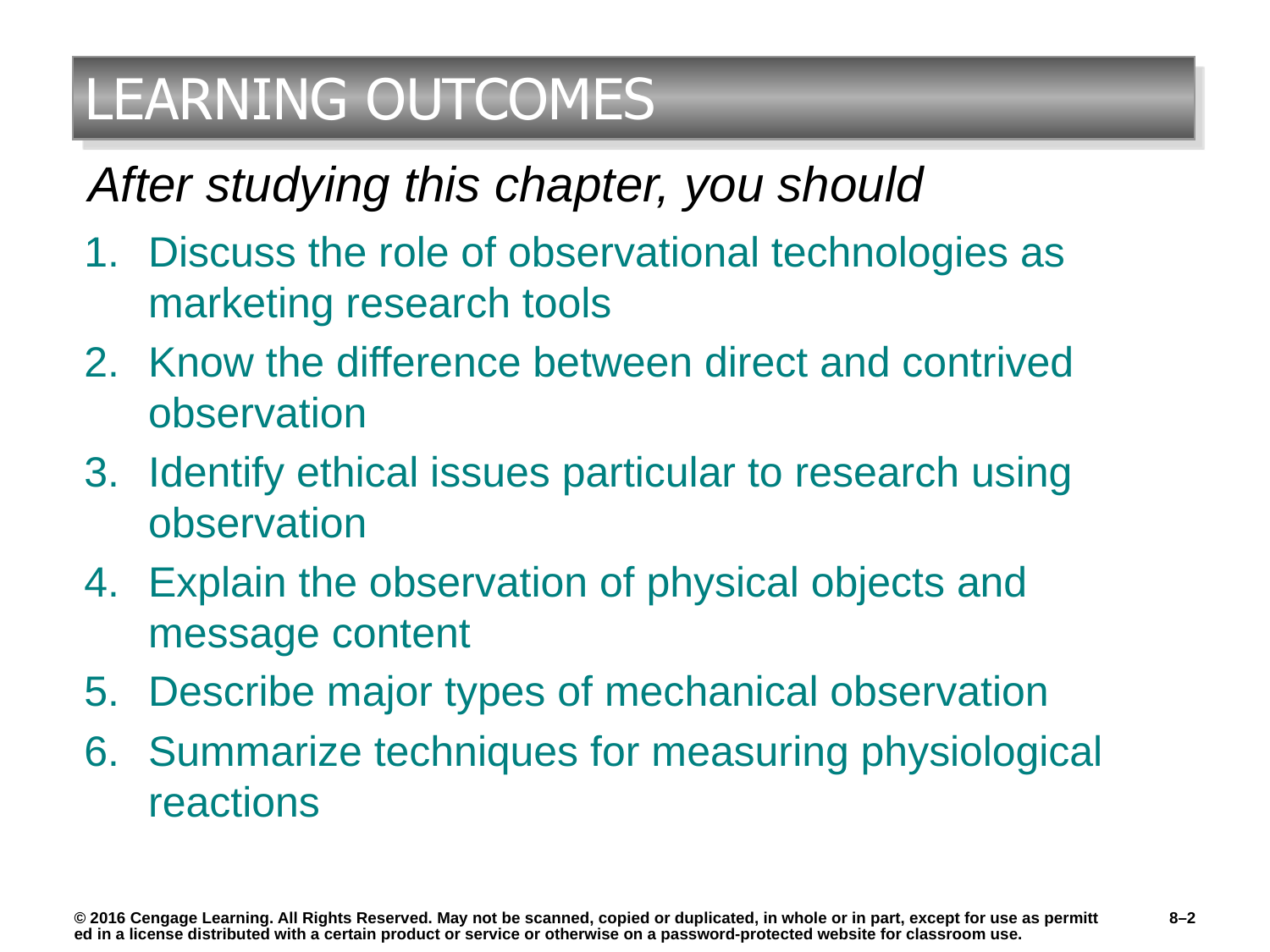

# LEARNING OUTCOMES
Discuss the role of observational technologies as marketing research tools
Know the difference between direct and contrived observation
Identify ethical issues particular to research using observation
Explain the observation of physical objects and message content
Describe major types of mechanical observation
Summarize techniques for measuring physiological reactions

8–2
© 2016 Cengage Learning. All Rights Reserved. May not be scanned, copied or duplicated, in whole or in part, except for use as permitted in a license distributed with a certain product or service or otherwise on a password-protected website for classroom use.